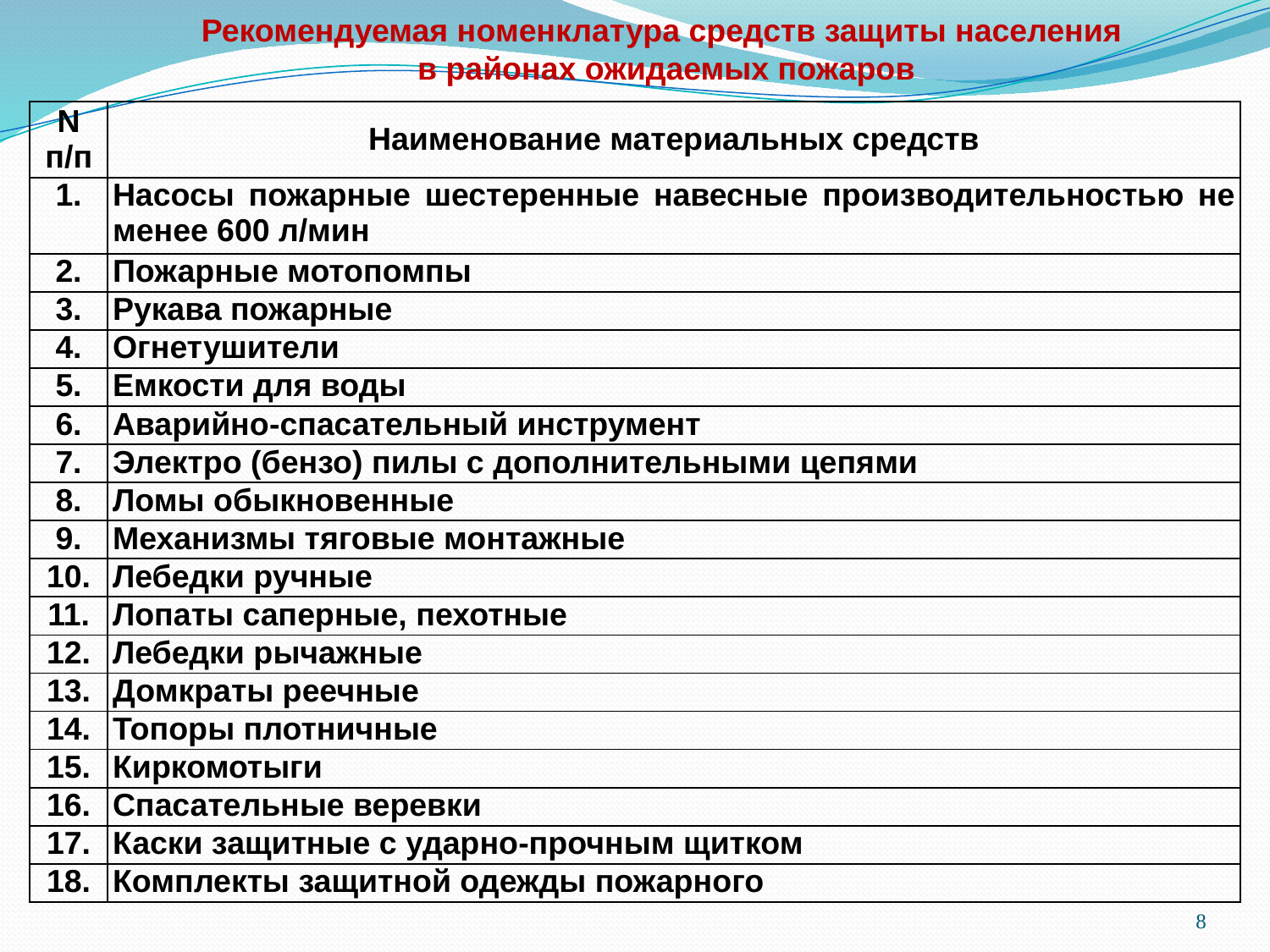

Рекомендуемая номенклатура средств защиты населения
в районах ожидаемых пожаров
| N п/п | Наименование материальных средств |
| --- | --- |
| 1. | Насосы пожарные шестеренные навесные производительностью не менее 600 л/мин |
| 2. | Пожарные мотопомпы |
| 3. | Рукава пожарные |
| 4. | Огнетушители |
| 5. | Емкости для воды |
| 6. | Аварийно-спасательный инструмент |
| 7. | Электро (бензо) пилы с дополнительными цепями |
| 8. | Ломы обыкновенные |
| 9. | Механизмы тяговые монтажные |
| 10. | Лебедки ручные |
| 11. | Лопаты саперные, пехотные |
| 12. | Лебедки рычажные |
| 13. | Домкраты реечные |
| 14. | Топоры плотничные |
| 15. | Киркомотыги |
| 16. | Спасательные веревки |
| 17. | Каски защитные с ударно-прочным щитком |
| 18. | Комплекты защитной одежды пожарного |
8